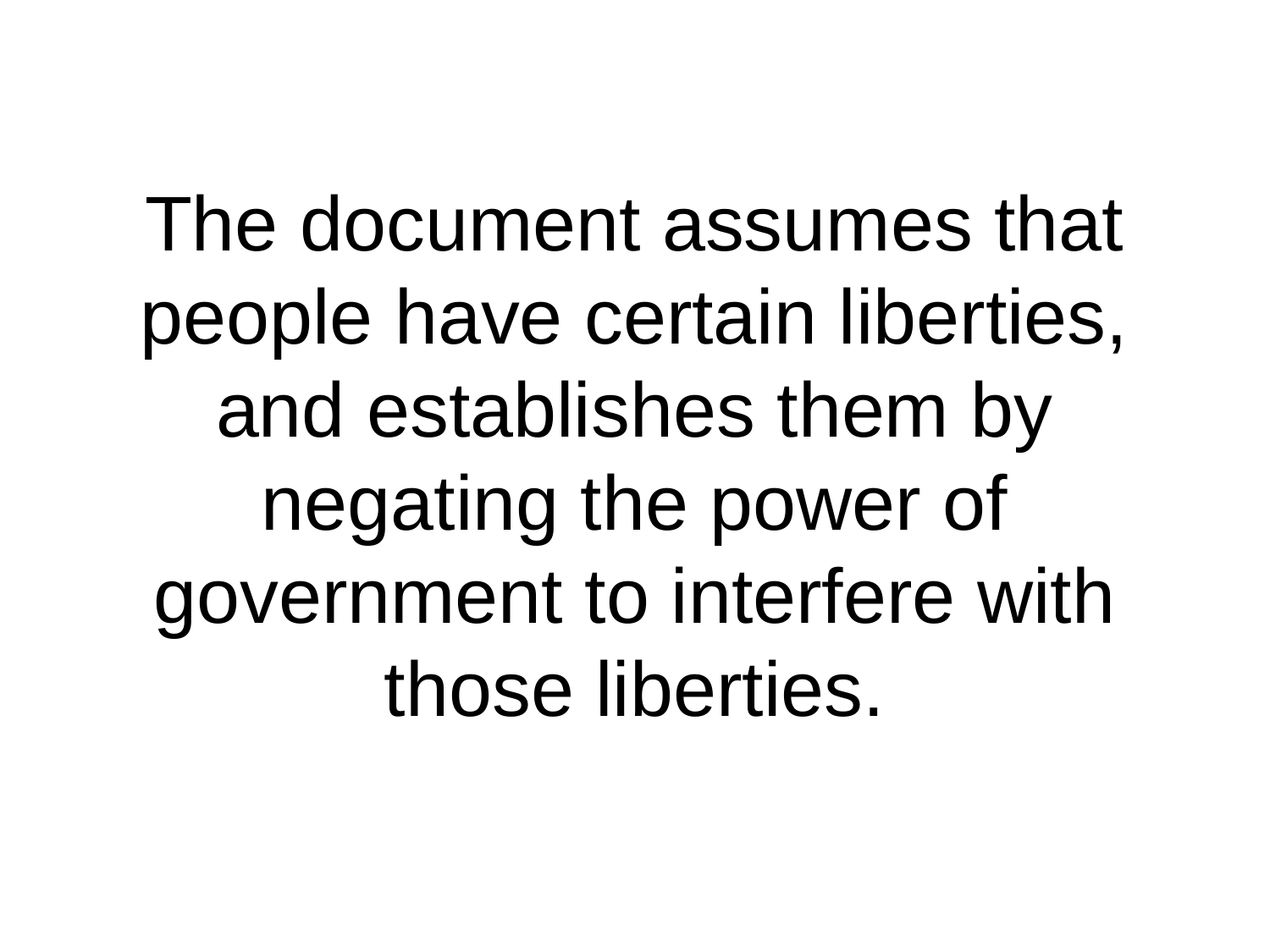

# The document assumes that people have certain liberties, and establishes them by negating the power of government to interfere with those liberties.